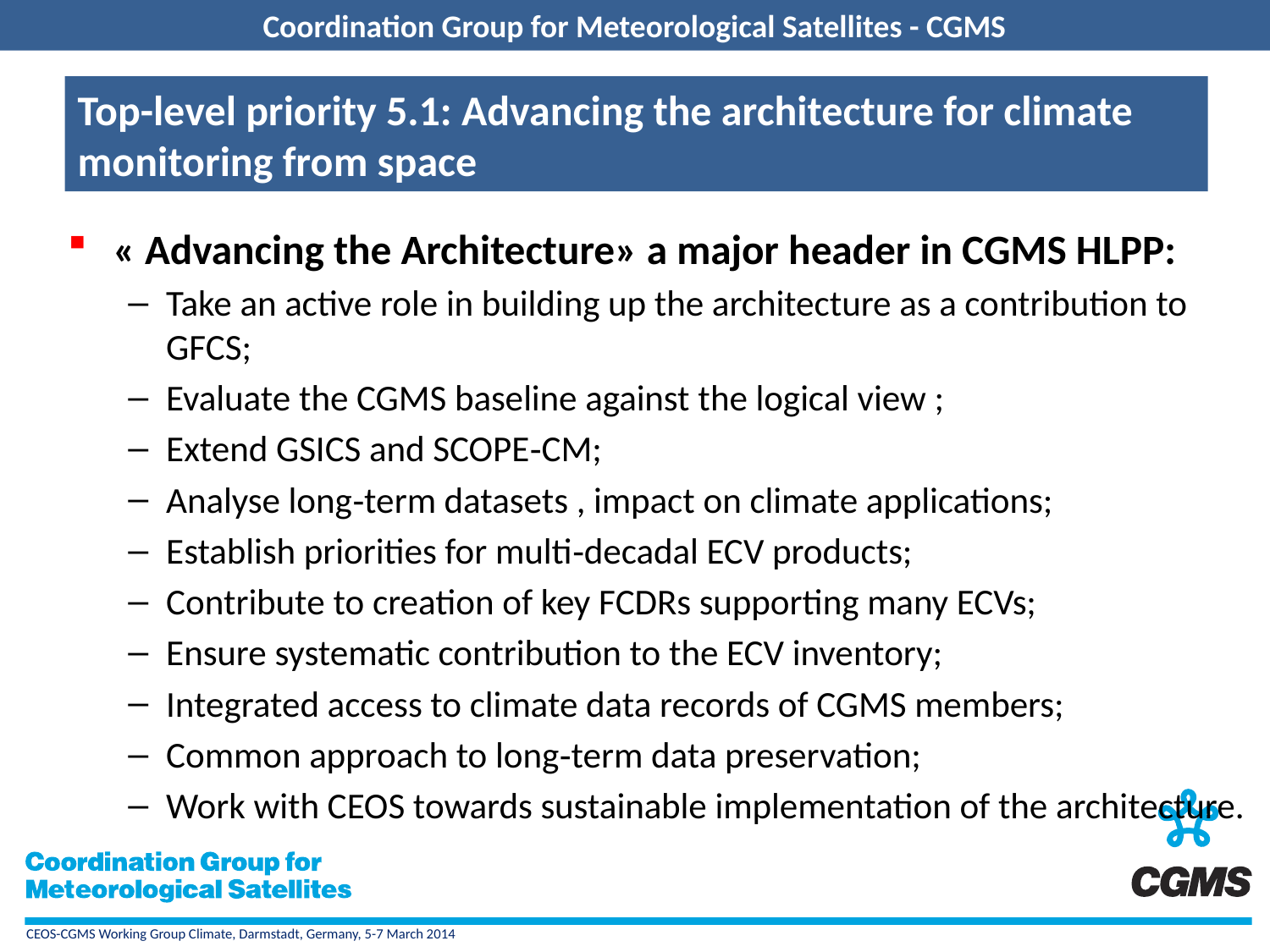

# Top-level priority 5.1: Advancing the architecture for climate monitoring from space
« Advancing the Architecture» a major header in CGMS HLPP:
Take an active role in building up the architecture as a contribution to GFCS;
Evaluate the CGMS baseline against the logical view ;
Extend GSICS and SCOPE‐CM;
Analyse long‐term datasets , impact on climate applications;
Establish priorities for multi‐decadal ECV products;
Contribute to creation of key FCDRs supporting many ECVs;
Ensure systematic contribution to the ECV inventory;
Integrated access to climate data records of CGMS members;
Common approach to long‐term data preservation;
Work with CEOS towards sustainable implementation of the architecture.